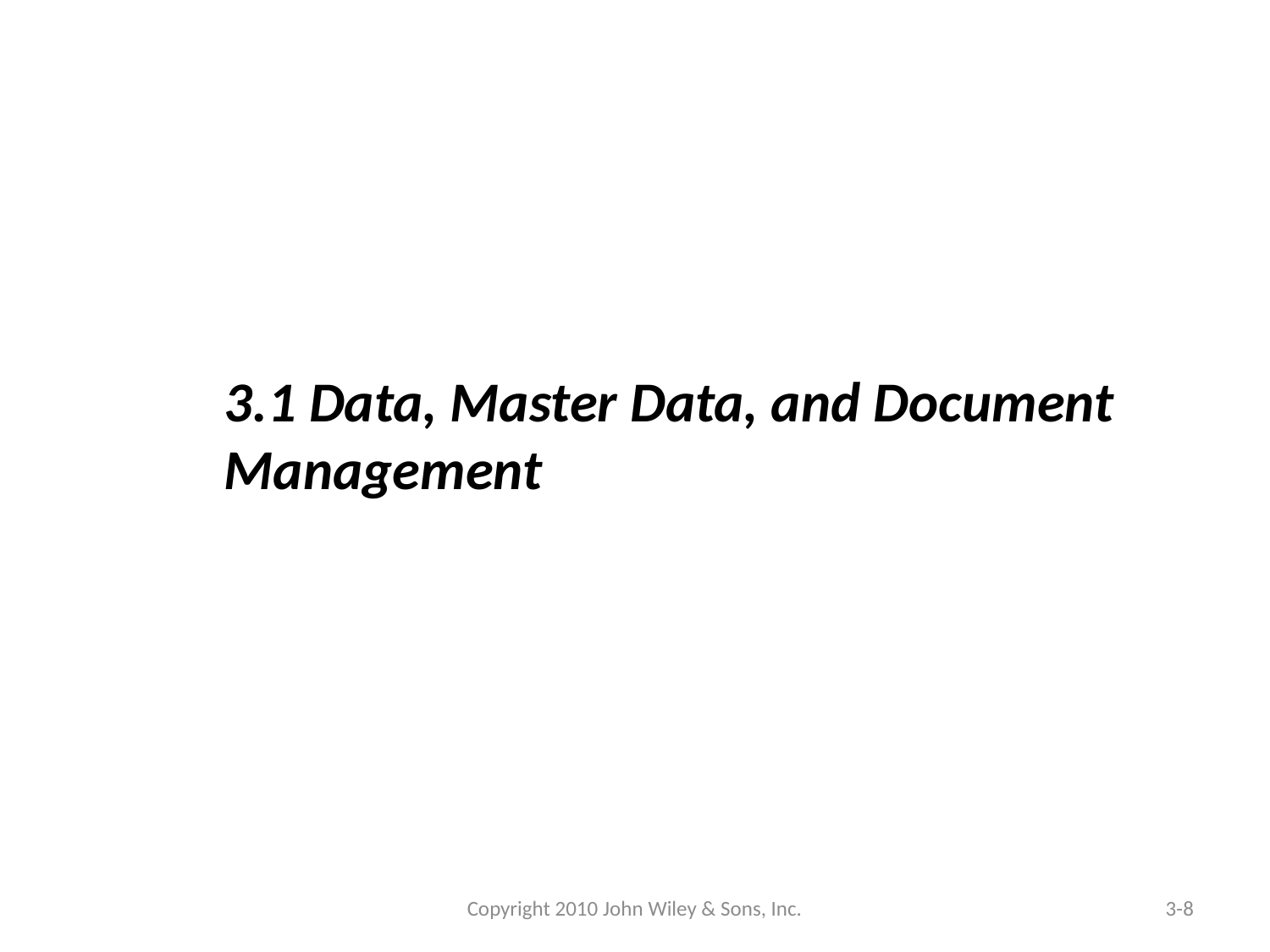

3.1 Data, Master Data, and Document Management
Copyright 2010 John Wiley & Sons, Inc.
3-8